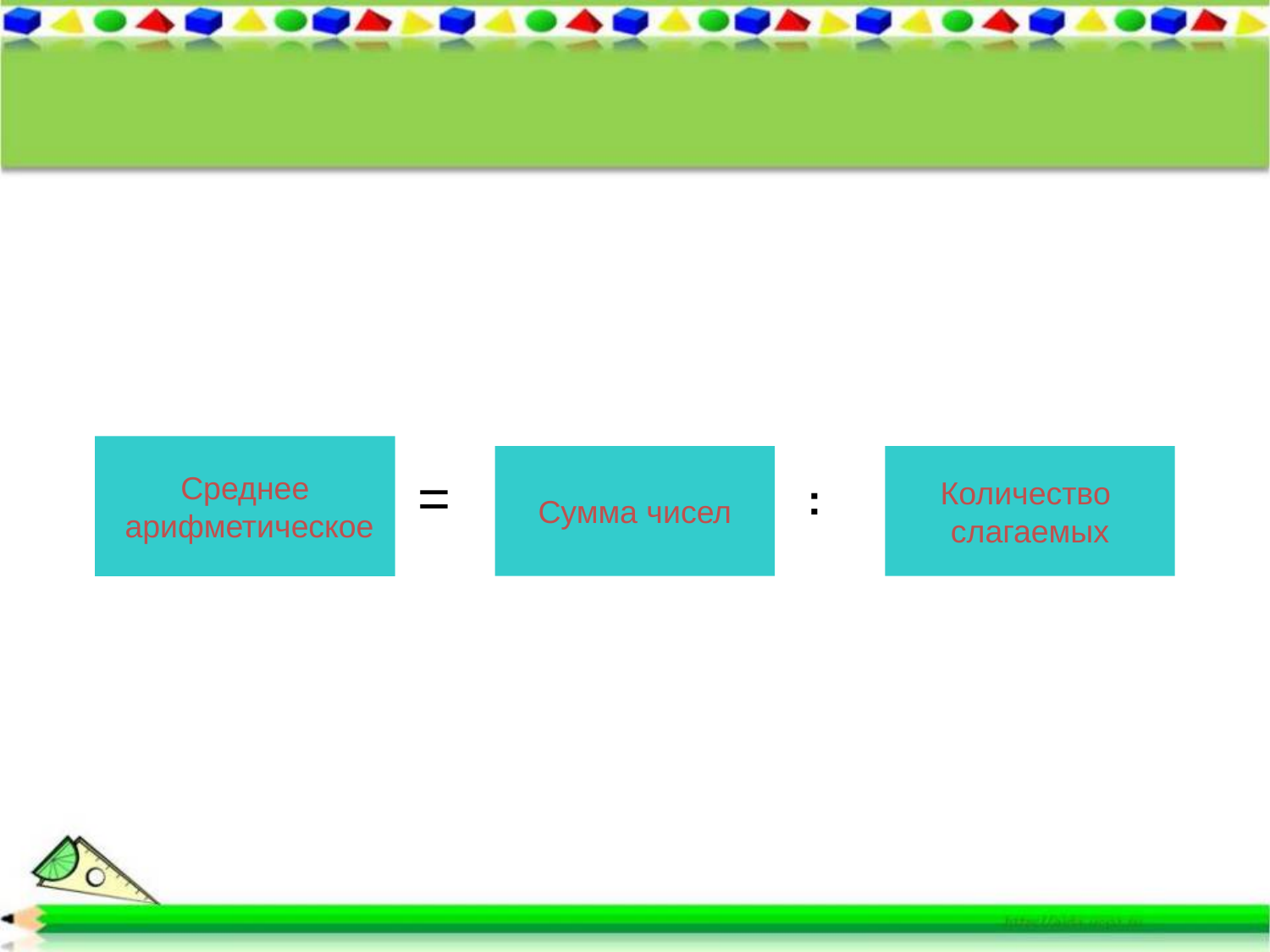

Среднее
 арифметическое
Сумма чисел
Количество
слагаемых
=
: